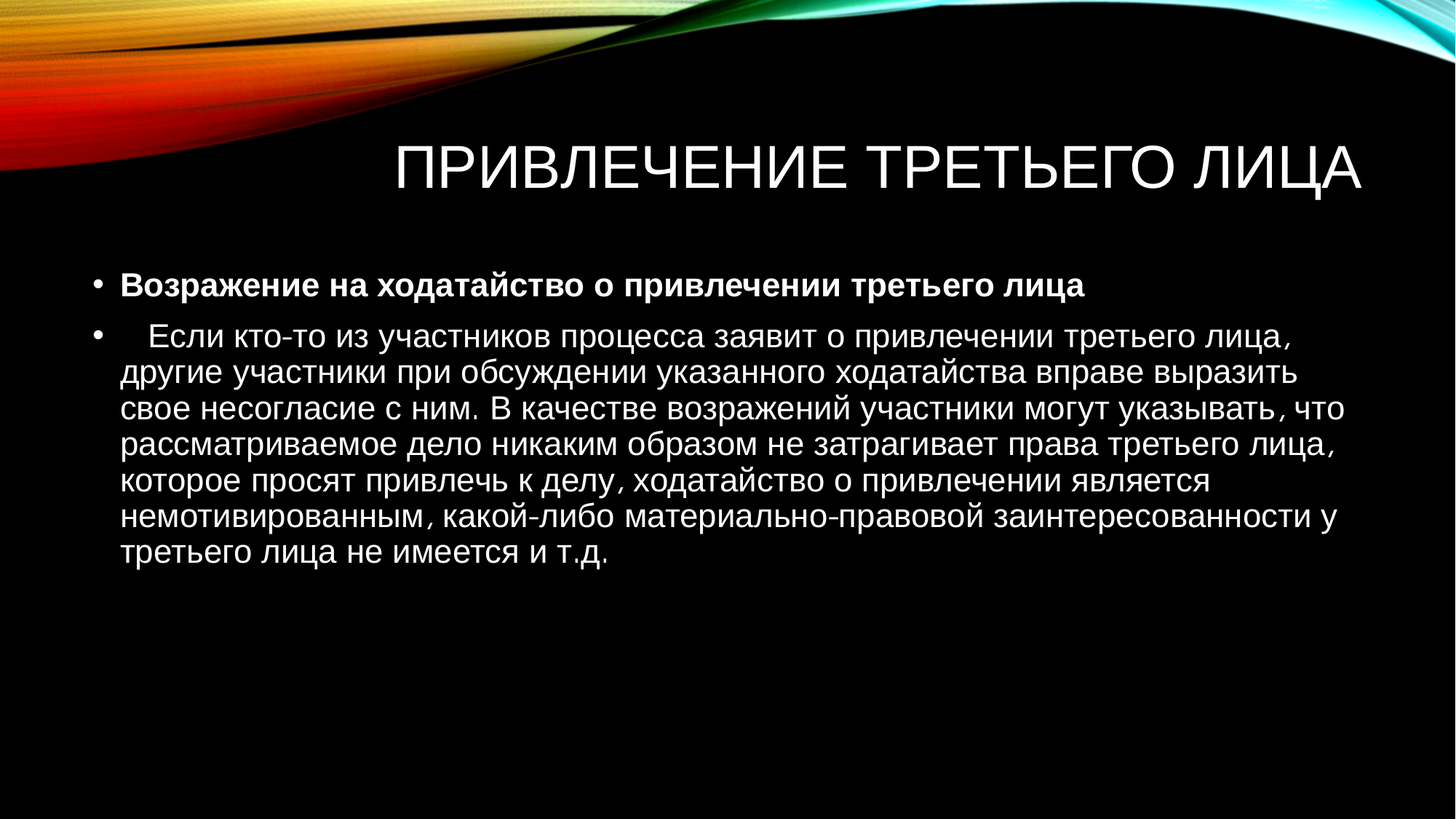

# Привлечение третьего лица
Возражение на ходатайство о привлечении третьего лица
   Если кто-то из участников процесса заявит о привлечении третьего лица, другие участники при обсуждении указанного ходатайства вправе выразить свое несогласие с ним. В качестве возражений участники могут указывать, что рассматриваемое дело никаким образом не затрагивает права третьего лица, которое просят привлечь к делу, ходатайство о привлечении является немотивированным, какой-либо материально-правовой заинтересованности у третьего лица не имеется и т.д.